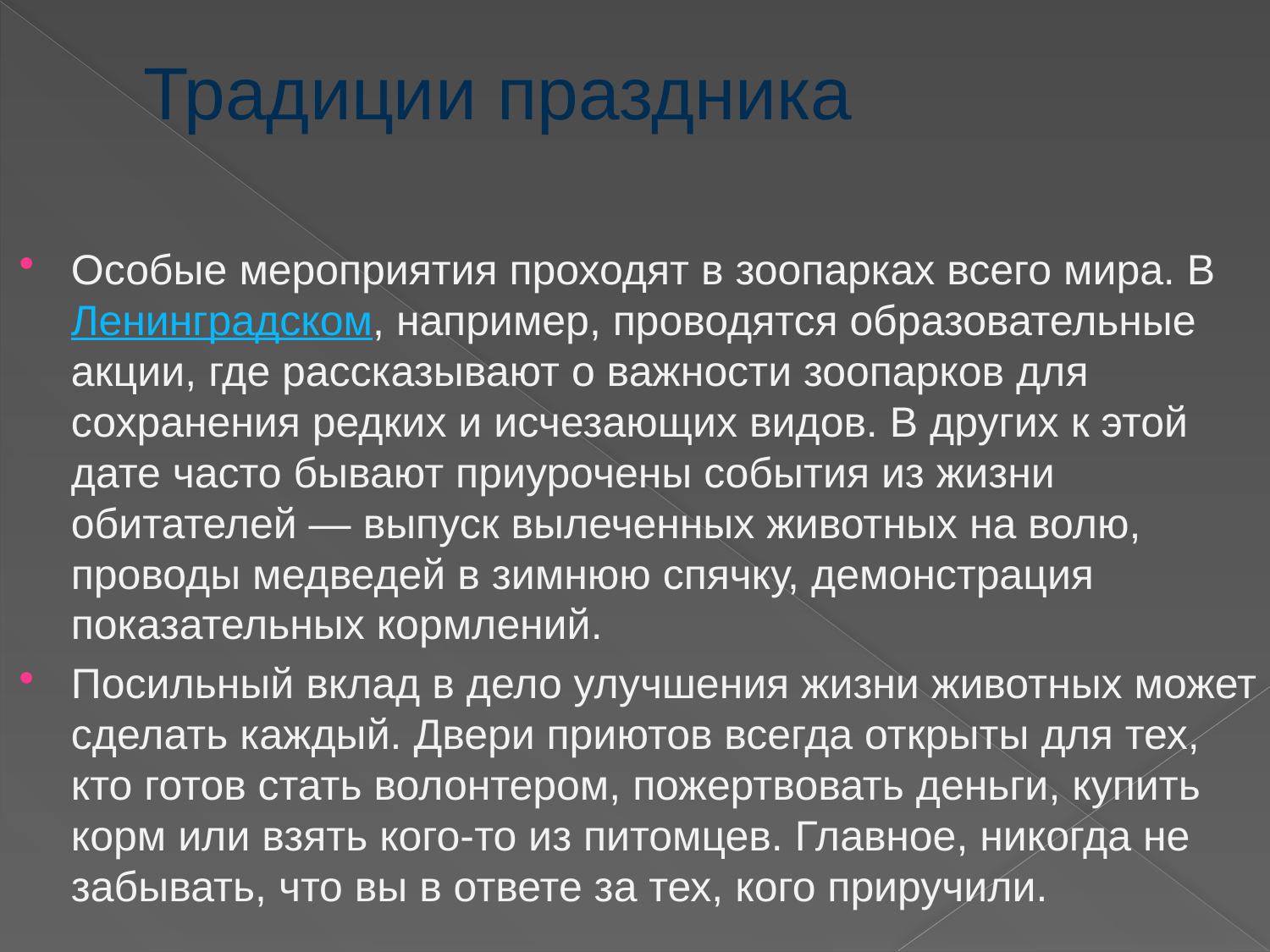

# Традиции праздника
Особые мероприятия проходят в зоопарках всего мира. В Ленинградском, например, проводятся образовательные акции, где рассказывают о важности зоопарков для сохранения редких и исчезающих видов. В других к этой дате часто бывают приурочены события из жизни обитателей — выпуск вылеченных животных на волю, проводы медведей в зимнюю спячку, демонстрация показательных кормлений.
Посильный вклад в дело улучшения жизни животных может сделать каждый. Двери приютов всегда открыты для тех, кто готов стать волонтером, пожертвовать деньги, купить корм или взять кого-то из питомцев. Главное, никогда не забывать, что вы в ответе за тех, кого приручили.